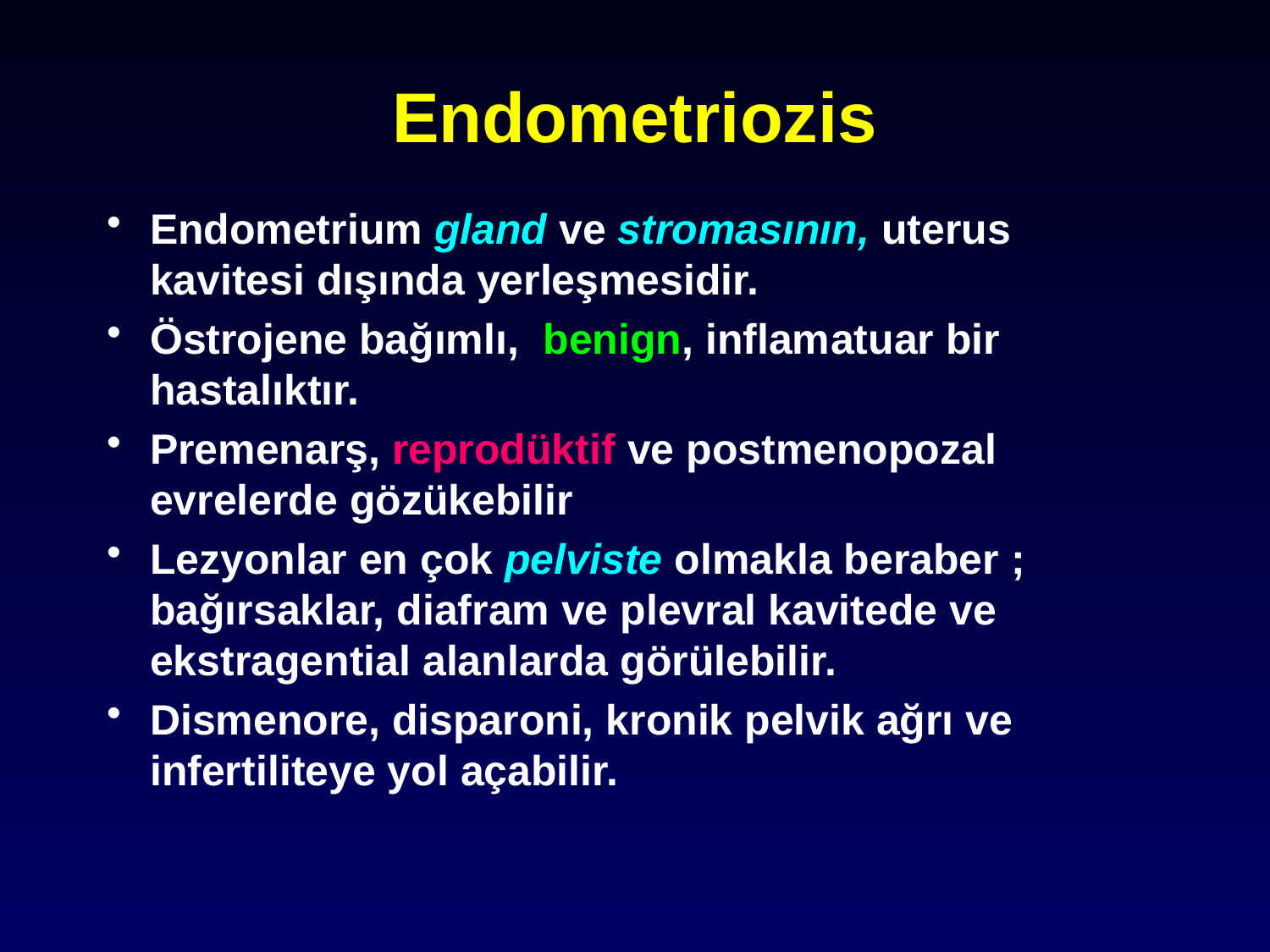

# Endometriozis
Endometrium gland ve stromasının, uterus kavitesi dışında yerleşmesidir.
Östrojene bağımlı,  benign, inflamatuar bir hastalıktır.
Premenarş, reprodüktif ve postmenopozal evrelerde gözükebilir
Lezyonlar en çok pelviste olmakla beraber ; bağırsaklar, diafram ve plevral kavitede ve ekstragential alanlarda görülebilir.
Dismenore, disparoni, kronik pelvik ağrı ve infertiliteye yol açabilir.